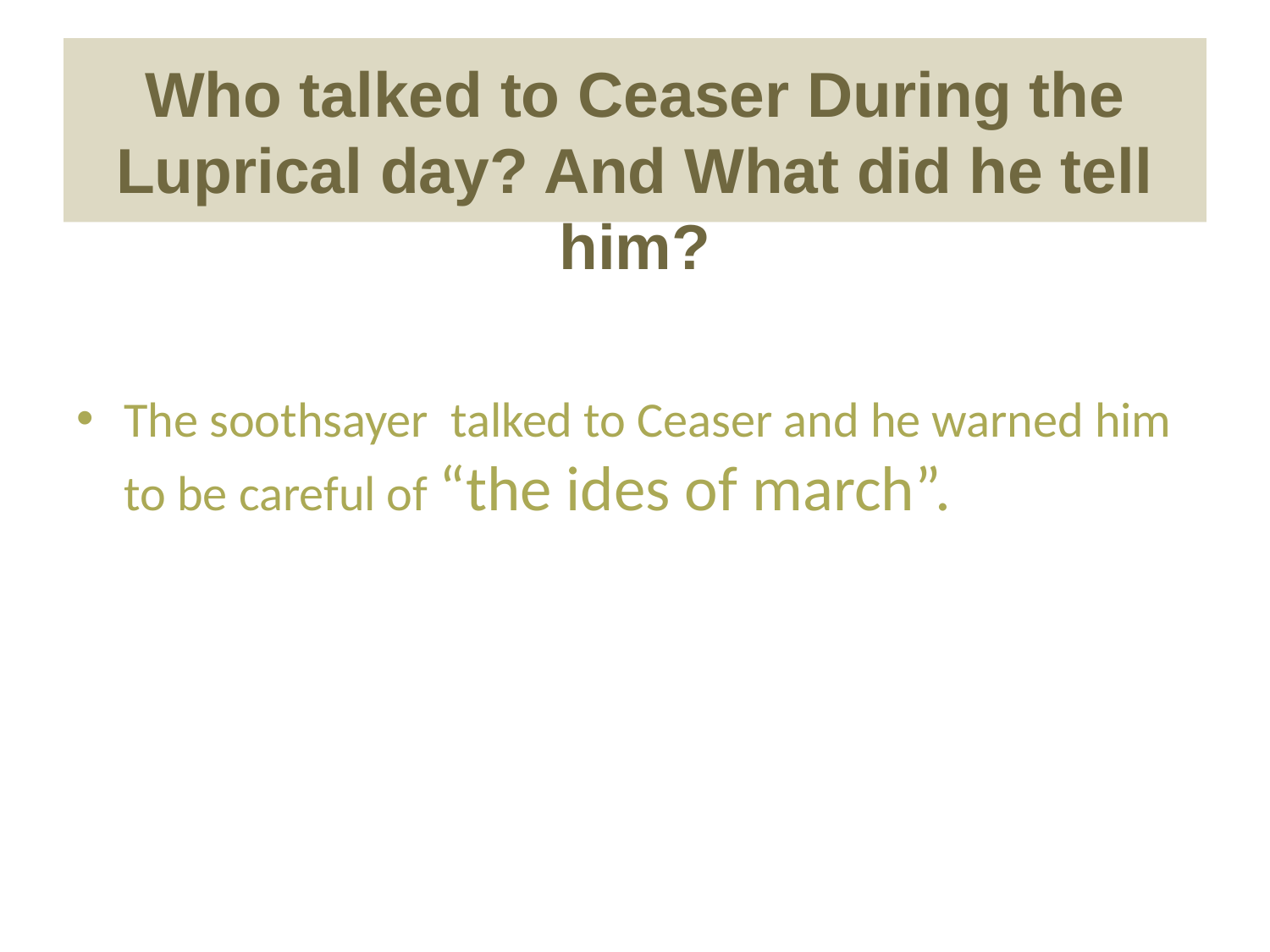

# Who talked to Ceaser During the Luprical day? And What did he tell him?

The soothsayer  talked to Ceaser and he warned him to be careful of “the ides of march”.